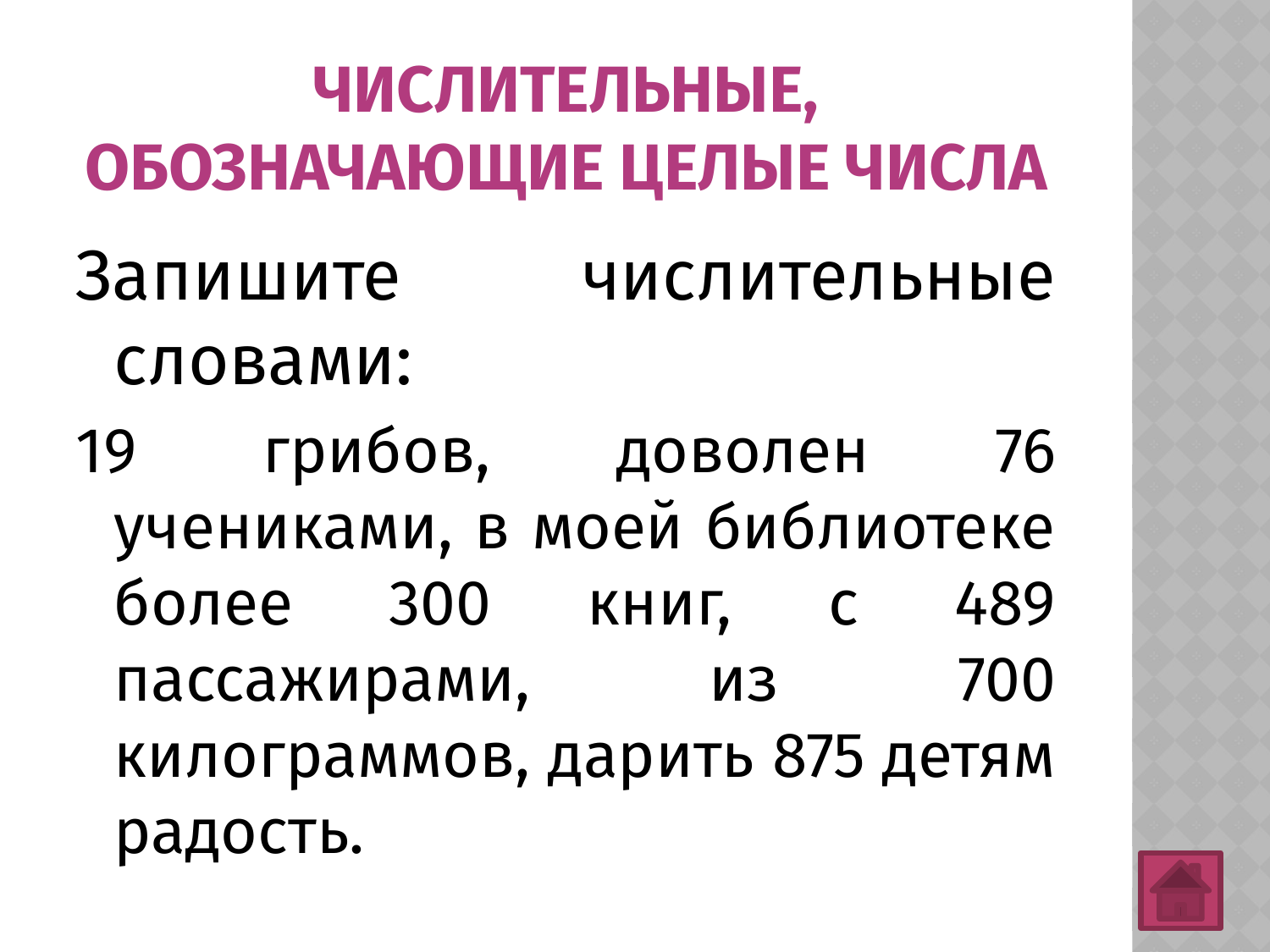

# Числительные, обозначающие целые числа
Запишите числительные словами:
19 грибов, доволен 76 учениками, в моей библиотеке более 300 книг, с 489 пассажирами, из 700 килограммов, дарить 875 детям радость.